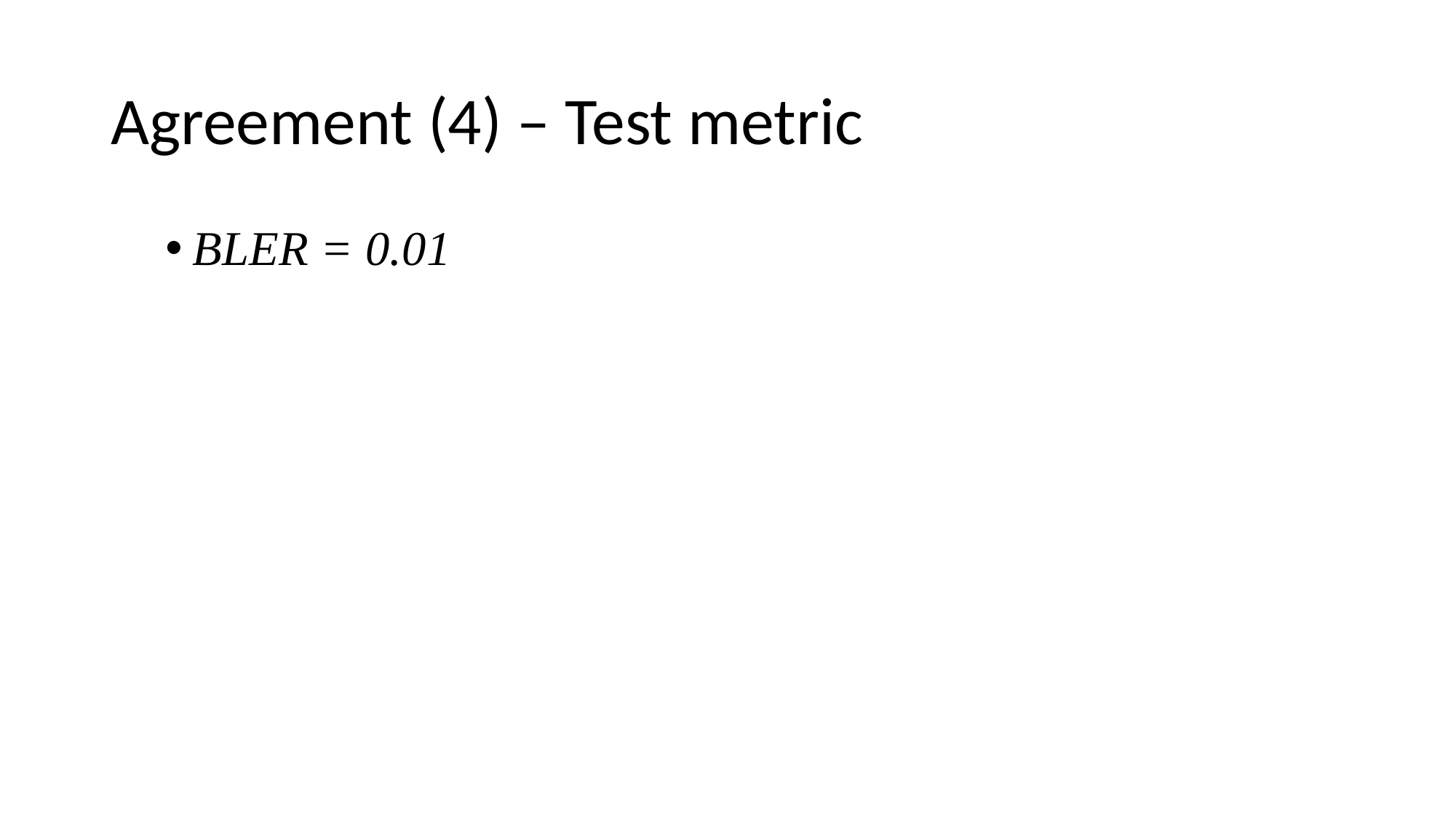

# Agreement (4) – Test metric
BLER = 0.01